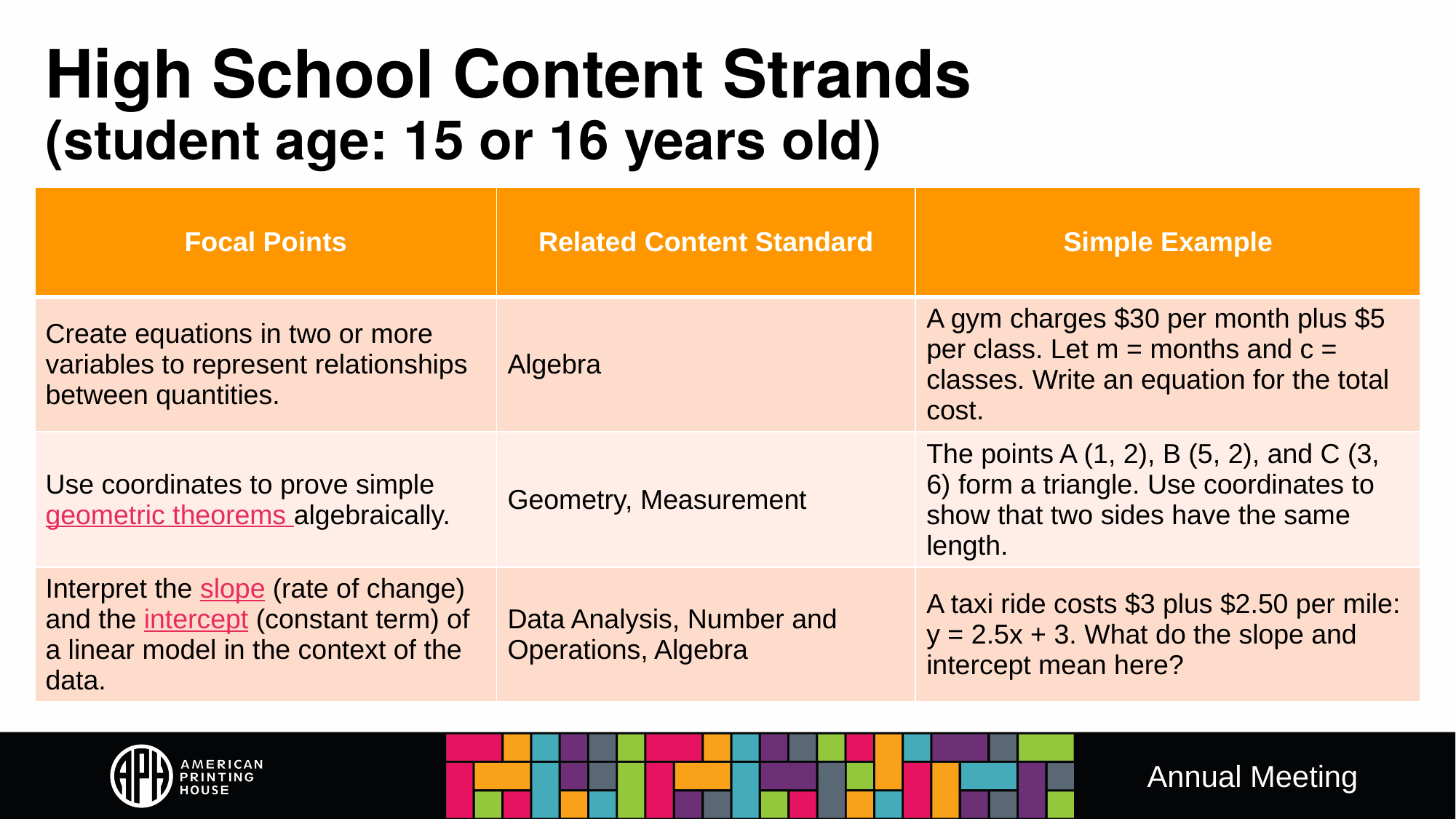

# High School Content Strands (student age: 15 or 16 years old)
| Focal Points | Related Content Standard | Simple Example |
| --- | --- | --- |
| Create equations in two or more variables to represent relationships between quantities. | Algebra | A gym charges $30 per month plus $5 per class. Let m = months and c = classes. Write an equation for the total cost. |
| Use coordinates to prove simple geometric theorems algebraically. | Geometry, Measurement | The points A (1, 2), B (5, 2), and C (3, 6) form a triangle. Use coordinates to show that two sides have the same length. |
| Interpret the slope (rate of change) and the intercept (constant term) of a linear model in the context of the data. | Data Analysis, Number and Operations, Algebra | A taxi ride costs $3 plus $2.50 per mile: y = 2.5x + 3. What do the slope and intercept mean here? |